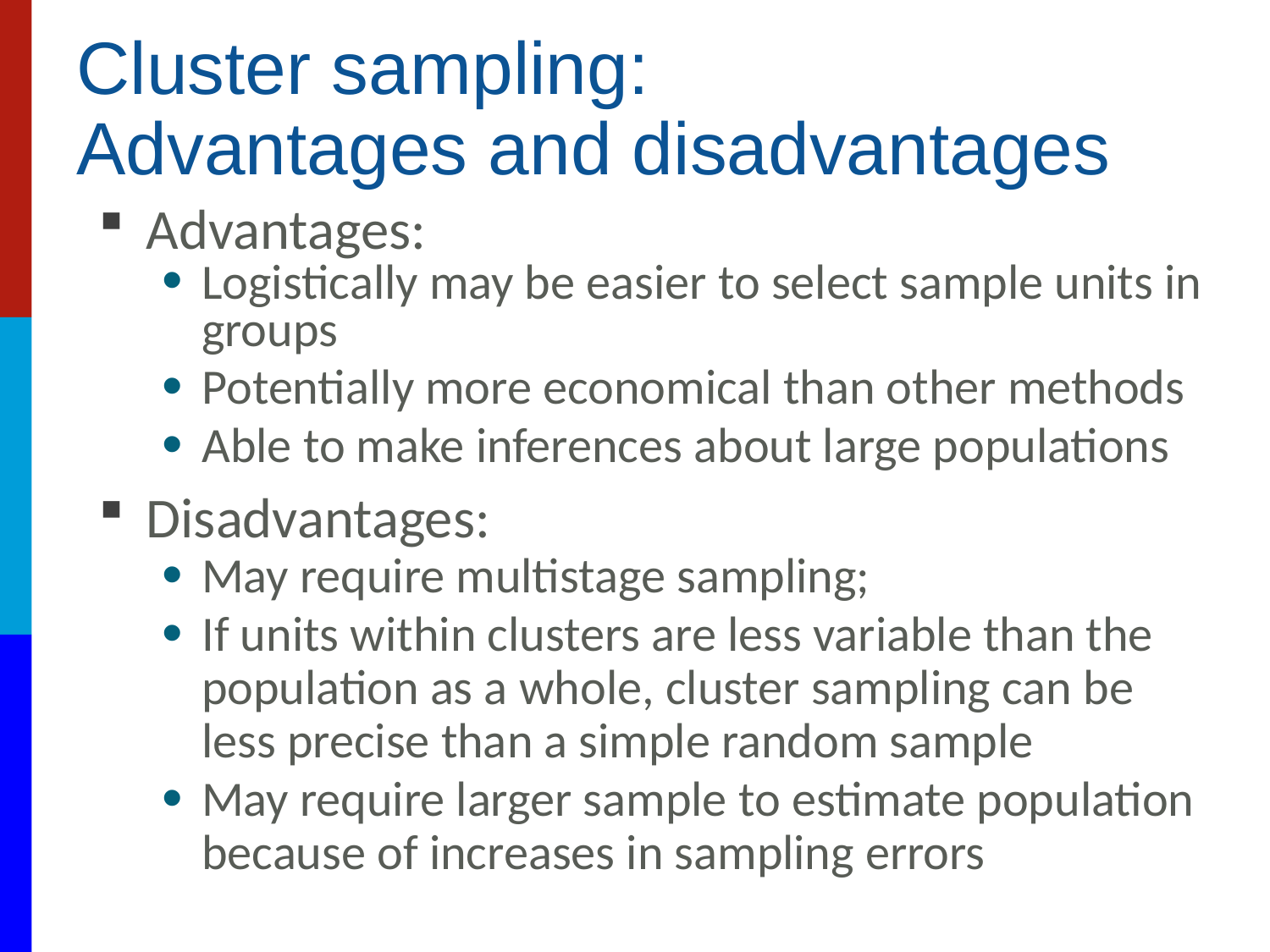

# Cluster sampling: Advantages and disadvantages
Advantages:
Logistically may be easier to select sample units in groups
Potentially more economical than other methods
Able to make inferences about large populations
Disadvantages:
May require multistage sampling;
If units within clusters are less variable than the population as a whole, cluster sampling can be less precise than a simple random sample
May require larger sample to estimate population
because of increases in sampling errors